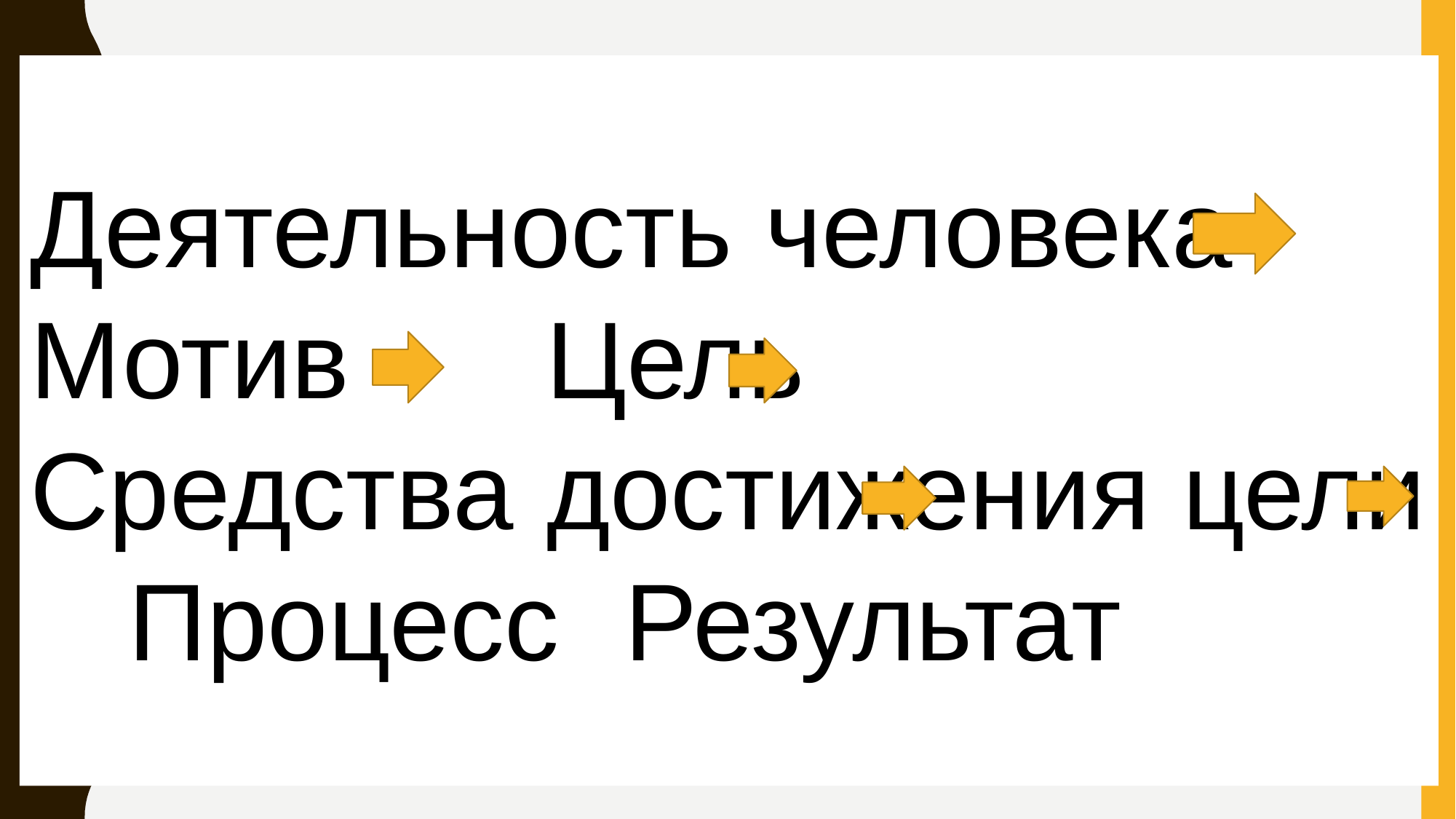

Деятельность человека  Мотив      Цель     Средства достижения цели    Процесс  Результат